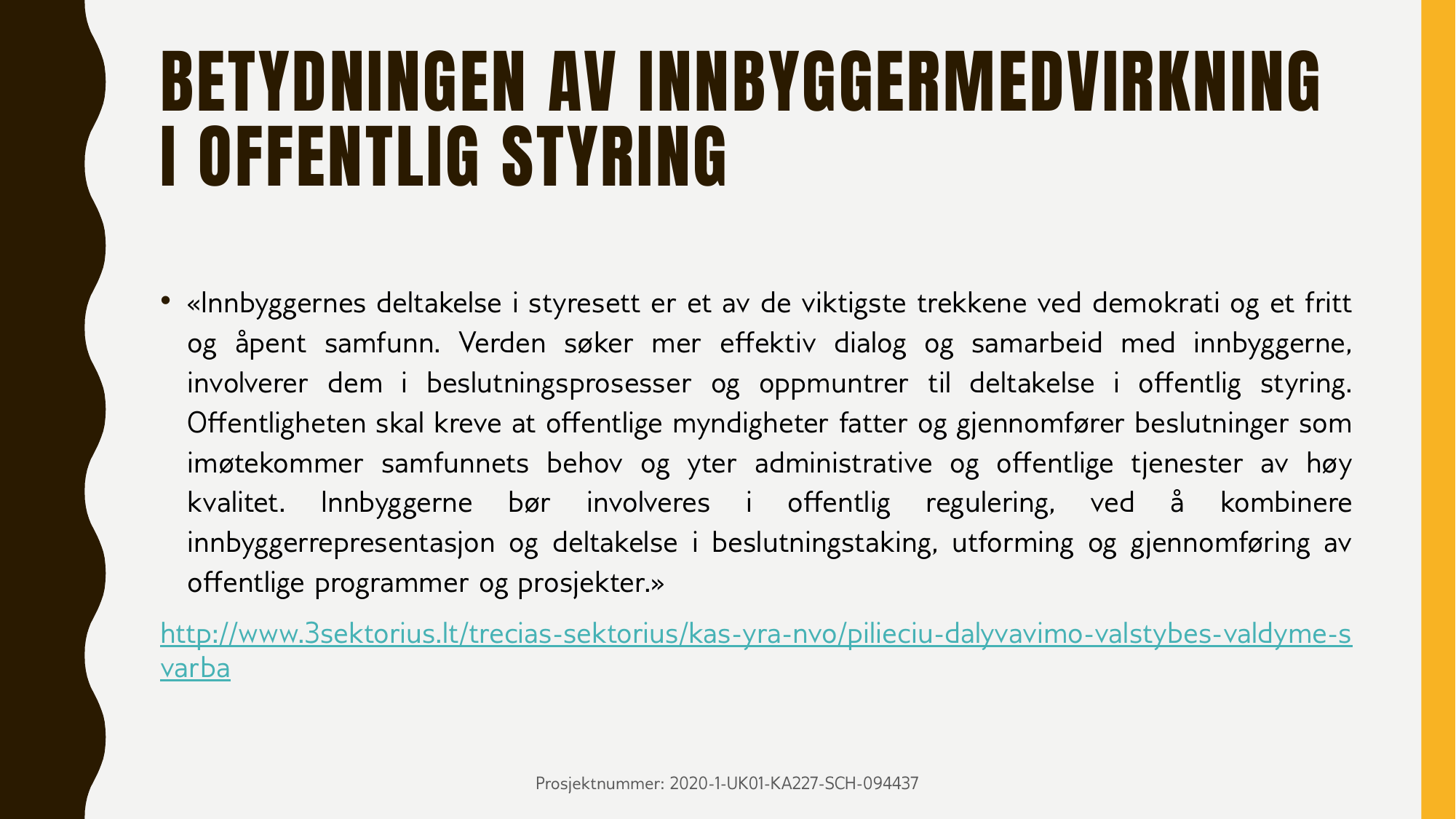

# Betydningen av innbyggermedvirkning i offentlig styring
«Innbyggernes deltakelse i styresett er et av de viktigste trekkene ved demokrati og et fritt og åpent samfunn. Verden søker mer effektiv dialog og samarbeid med innbyggerne, involverer dem i beslutningsprosesser og oppmuntrer til deltakelse i offentlig styring. Offentligheten skal kreve at offentlige myndigheter fatter og gjennomfører beslutninger som imøtekommer samfunnets behov og yter administrative og offentlige tjenester av høy kvalitet. Innbyggerne bør involveres i offentlig regulering, ved å kombinere innbyggerrepresentasjon og deltakelse i beslutningstaking, utforming og gjennomføring av offentlige programmer og prosjekter.»
http://www.3sektorius.lt/trecias-sektorius/kas-yra-nvo/pilieciu-dalyvavimo-valstybes-valdyme-svarba

Prosjektnummer: 2020-1-UK01-KA227-SCH-094437